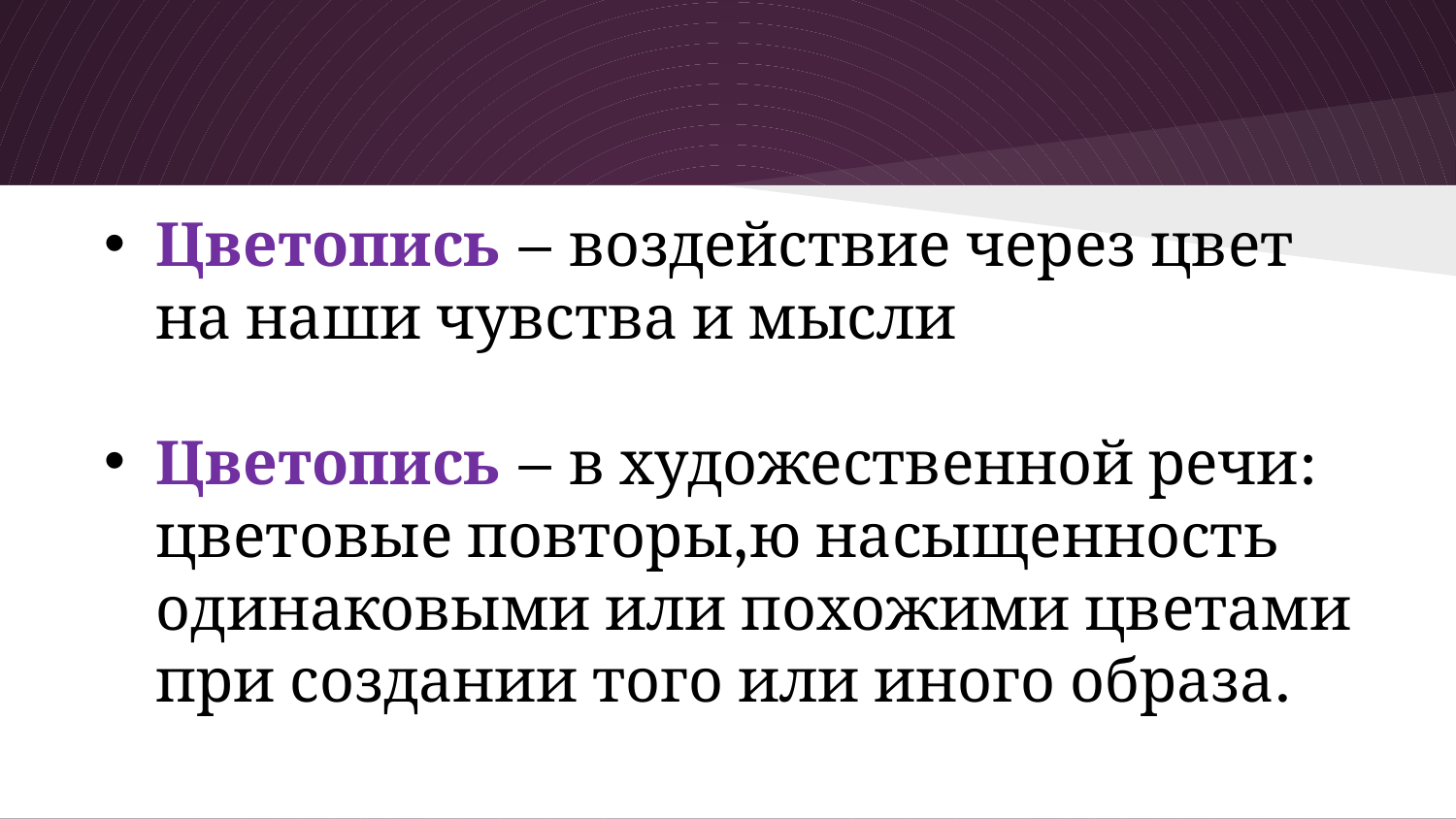

Цветопись – воздействие через цвет на наши чувства и мысли

Цветопись – в художественной речи: цветовые повторы,ю насыщенность одинаковыми или похожими цветами при создании того или иного образа.